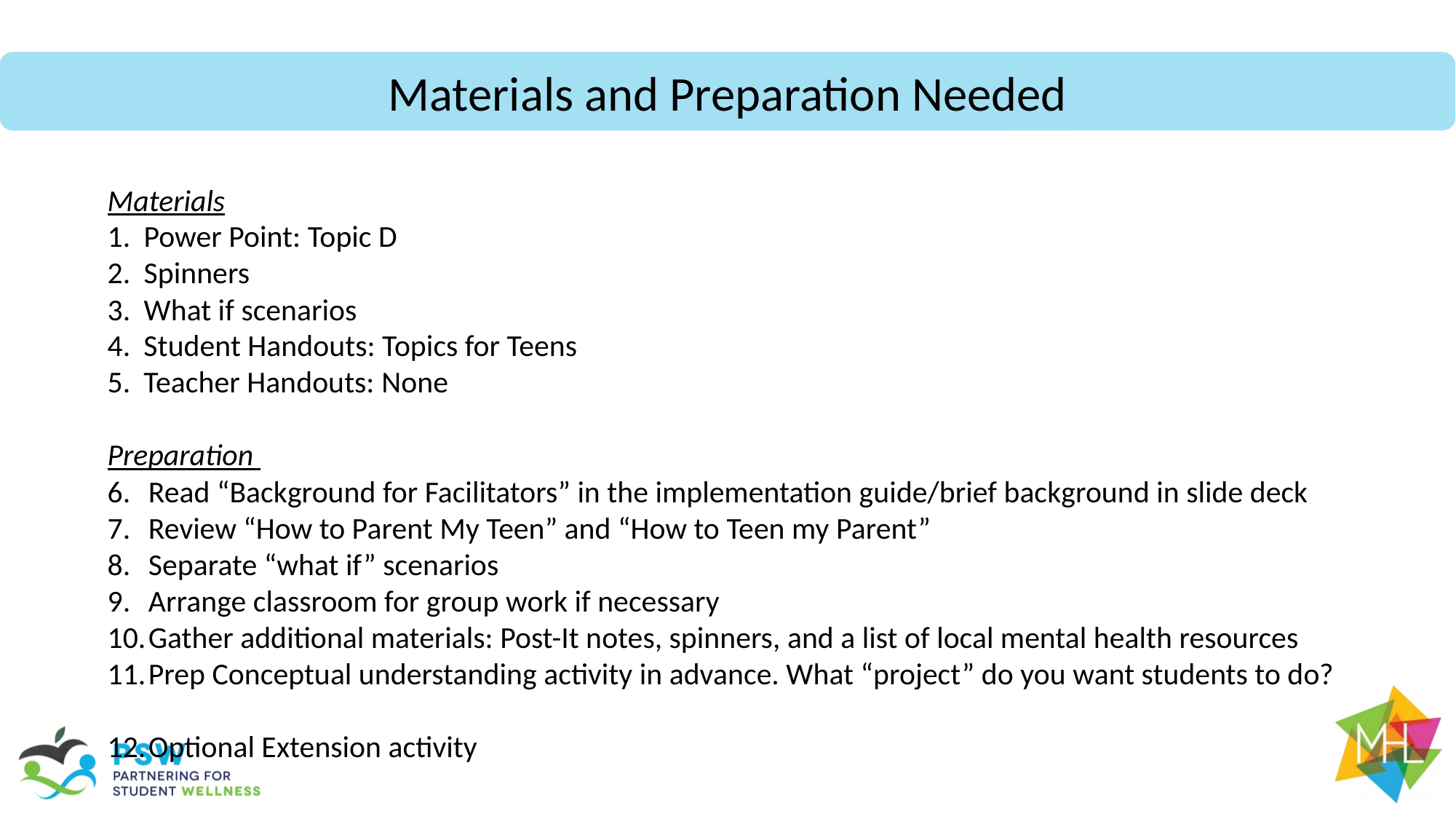

Materials and Preparation Needed
Materials
Power Point: Topic D
Spinners
What if scenarios
Student Handouts: Topics for Teens
Teacher Handouts: None

Preparation
Read “Background for Facilitators” in the implementation guide/brief background in slide deck
Review “How to Parent My Teen” and “How to Teen my Parent”
Separate “what if” scenarios
Arrange classroom for group work if necessary
Gather additional materials: Post-It notes, spinners, and a list of local mental health resources
Prep Conceptual understanding activity in advance. What “project” do you want students to do?
Optional Extension activity